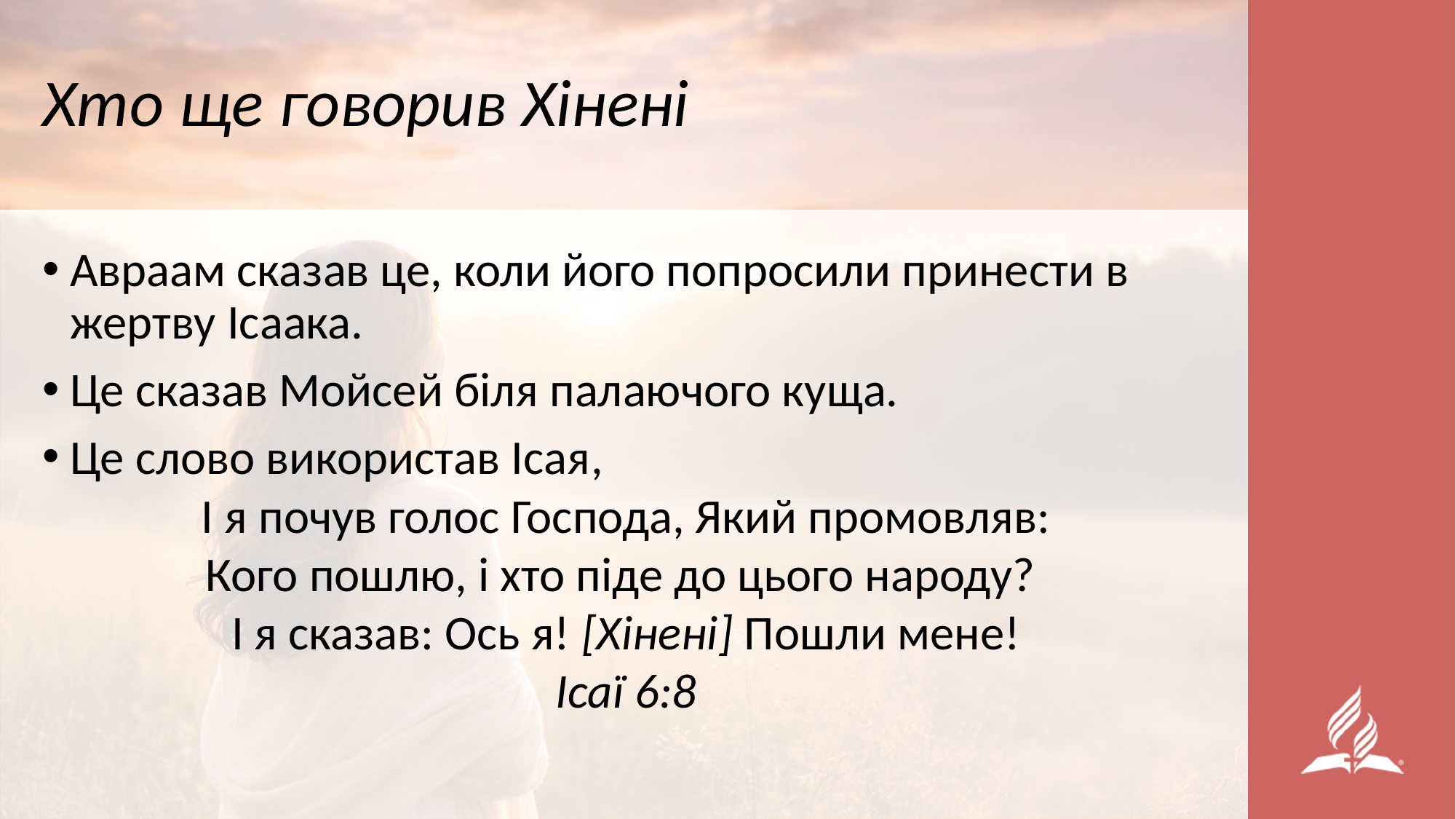

# Хто ще говорив Хінені
Авраам сказав це, коли його попросили принести в жертву Ісаака.
Це сказав Мойсей біля палаючого куща.
Це слово використав Ісая,
І я почув голос Господа, Який промовляв:
Кого пошлю, і хто піде до цього народу?
 І я сказав: Ось я! [Хінені] Пошли мене!
Ісаї 6:8